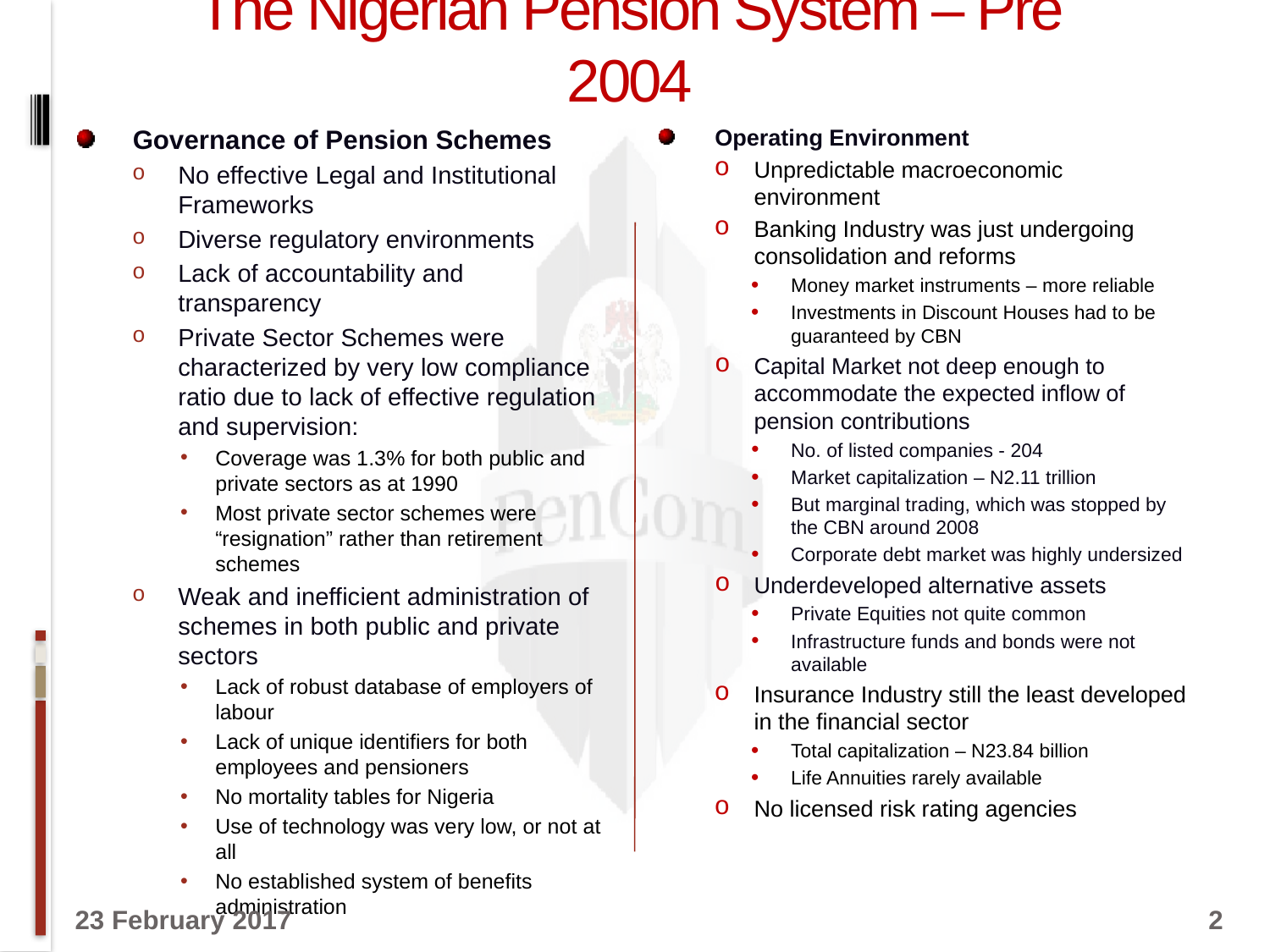

# The Nigerian Pension System – Pre 2004
Governance of Pension Schemes
No effective Legal and Institutional Frameworks
Diverse regulatory environments
Lack of accountability and transparency
Private Sector Schemes were characterized by very low compliance ratio due to lack of effective regulation and supervision:
Coverage was 1.3% for both public and private sectors as at 1990
Most private sector schemes were “resignation” rather than retirement schemes
Weak and inefficient administration of schemes in both public and private sectors
Lack of robust database of employers of labour
Lack of unique identifiers for both employees and pensioners
No mortality tables for Nigeria
Use of technology was very low, or not at all
No established system of benefits administration

Operating Environment
Unpredictable macroeconomic environment
Banking Industry was just undergoing consolidation and reforms
Money market instruments – more reliable
Investments in Discount Houses had to be guaranteed by CBN
Capital Market not deep enough to accommodate the expected inflow of pension contributions
No. of listed companies - 204
Market capitalization – N2.11 trillion
But marginal trading, which was stopped by the CBN around 2008
Corporate debt market was highly undersized
Underdeveloped alternative assets
Private Equities not quite common
Infrastructure funds and bonds were not available
Insurance Industry still the least developed in the financial sector
Total capitalization – N23.84 billion
Life Annuities rarely available
No licensed risk rating agencies

23 February 2017
2